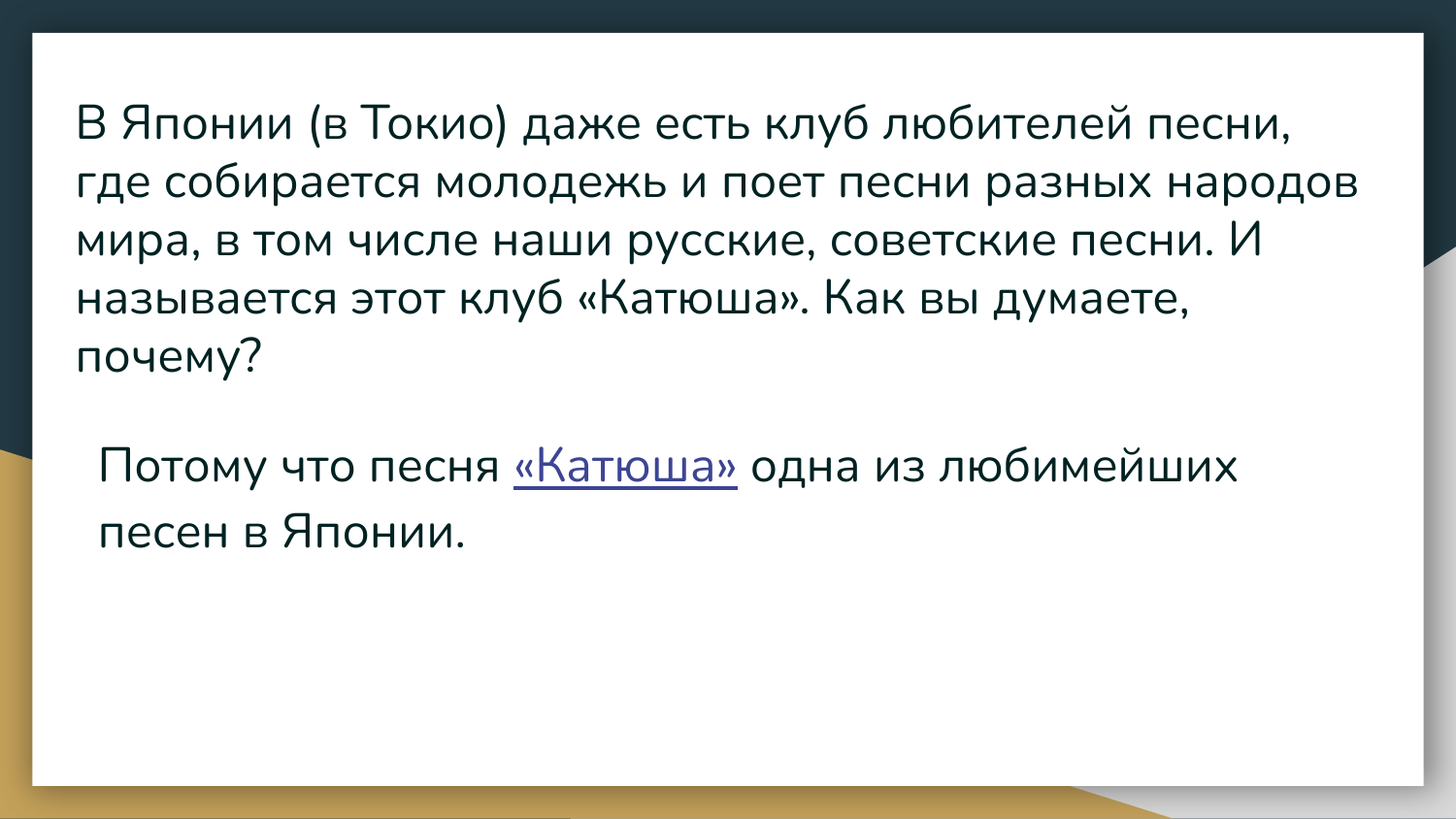

# В Японии (в Токио) даже есть клуб любителей песни, где собирается молодежь и поет песни разных народов мира, в том числе наши русские, советские песни. И называется этот клуб «Катюша». Как вы думаете, почему?
Потому что песня «Катюша» одна из любимейших песен в Японии.